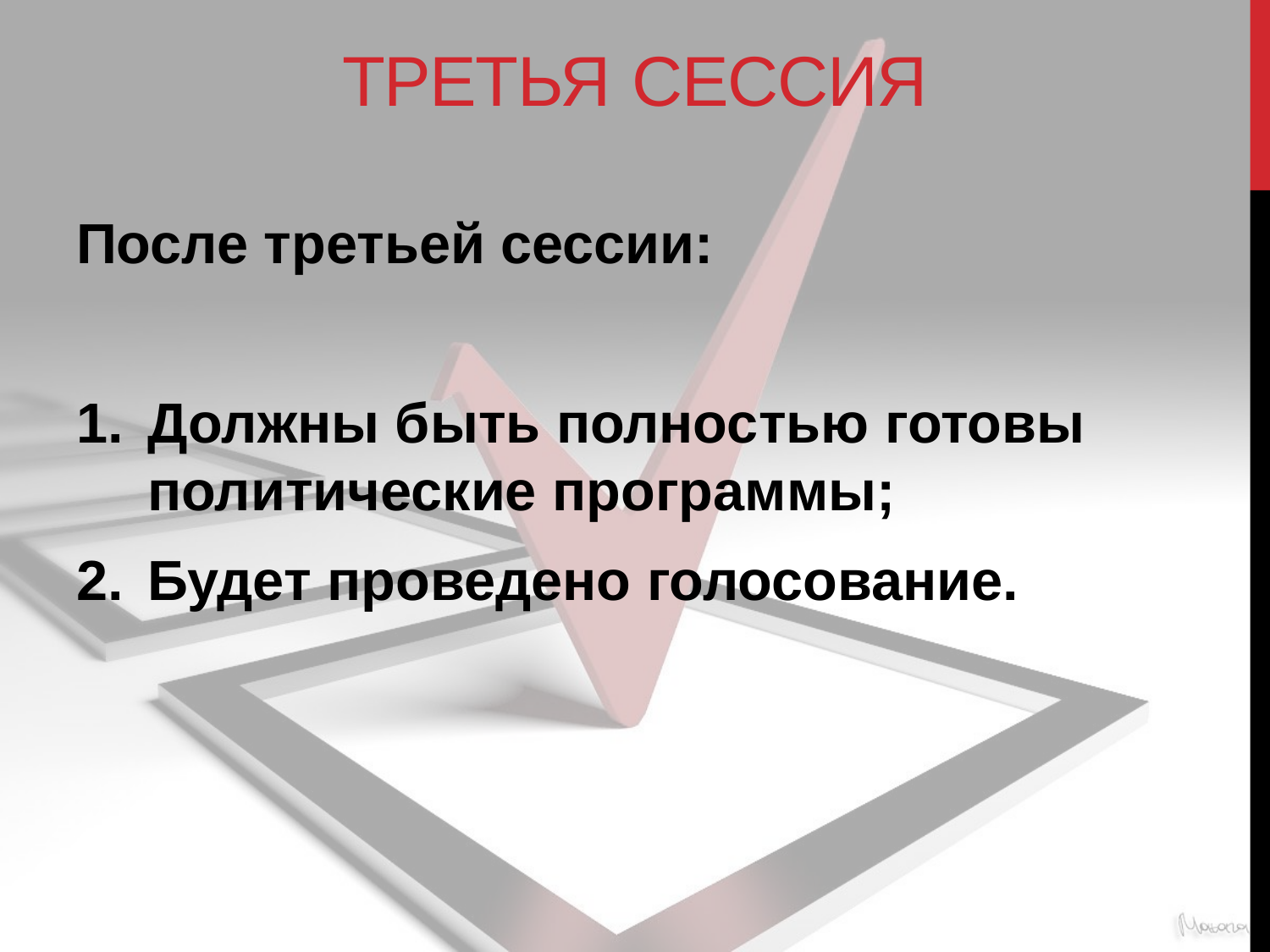

# ТРЕТЬЯ сессия
После третьей сессии:

Должны быть полностью готовы политические программы;
Будет проведено голосование.